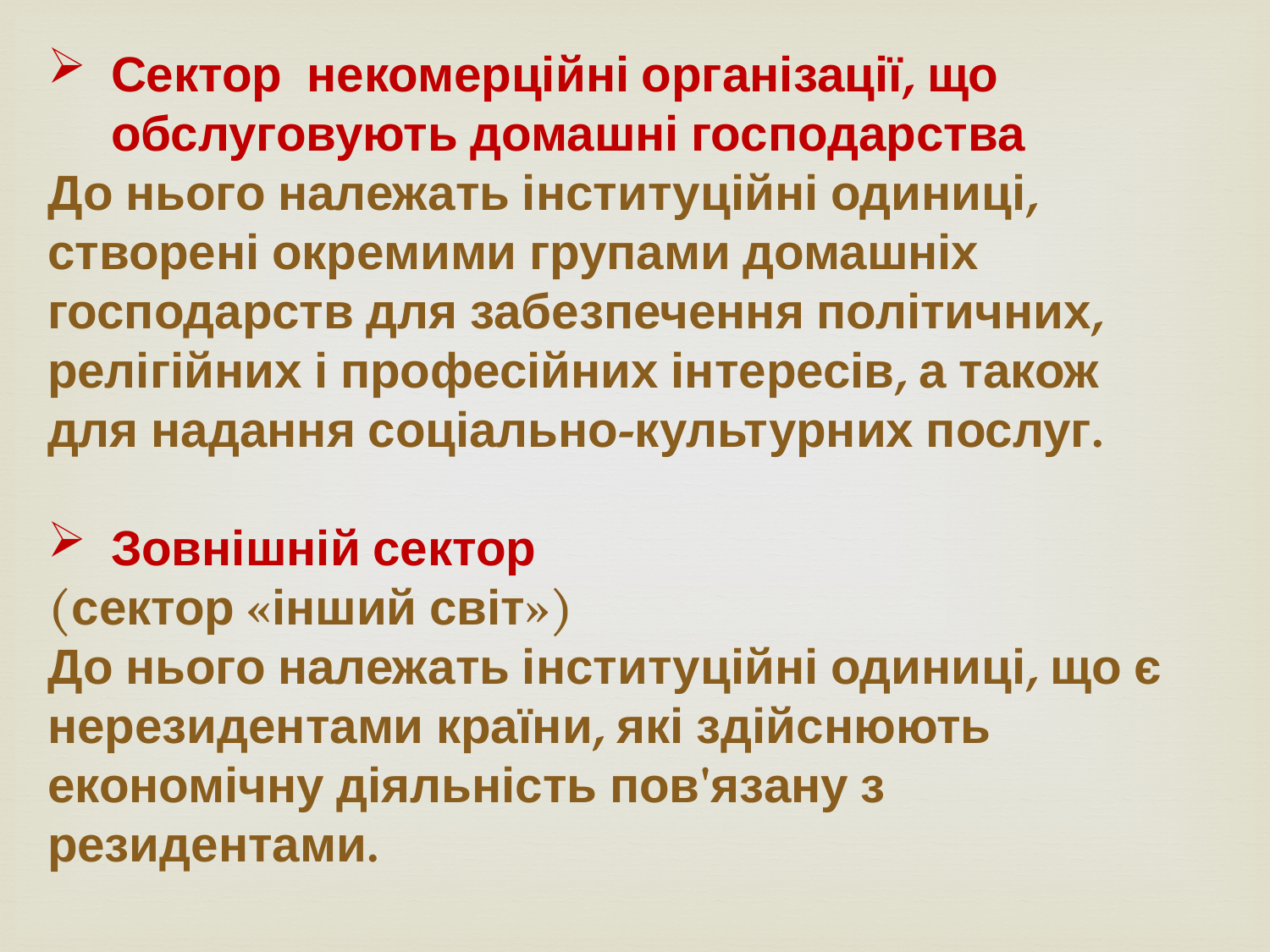

Сектор  некомерційні організації, що обслуговують домашні господарства
До нього належать інституційні одиниці, створені окремими групами домашніх господарств для забезпечення політичних, релігійних і професійних інтересів, а також для надання соціально-культурних послуг.

Зовнішній сектор
(сектор «інший світ»)
До нього належать інституційні одиниці, що є нерезидентами країни, які здійснюють економічну діяльність пов'язану з резидентами.